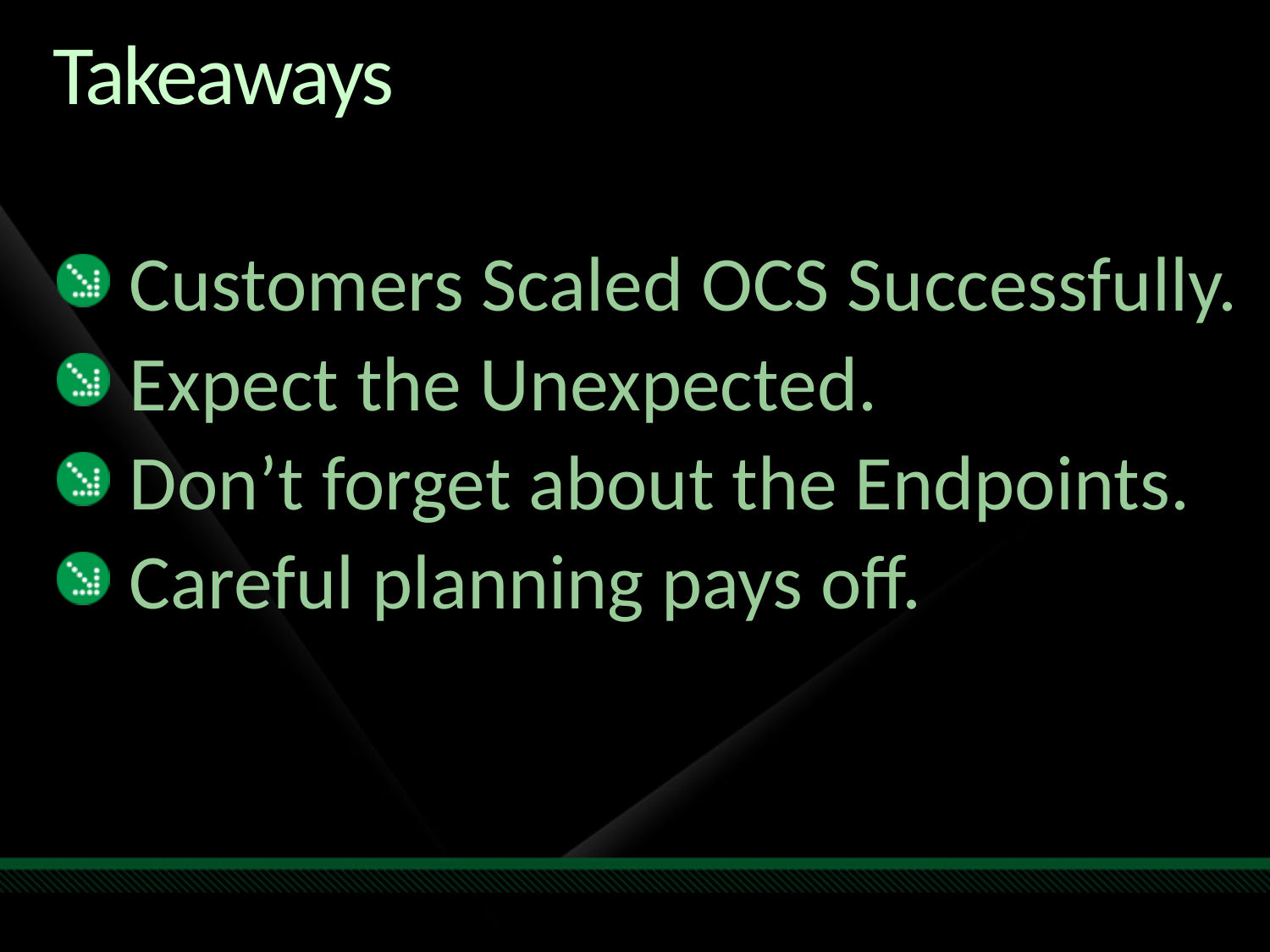

# Takeaways
 Customers Scaled OCS Successfully.
 Expect the Unexpected.
 Don’t forget about the Endpoints.
 Careful planning pays off.